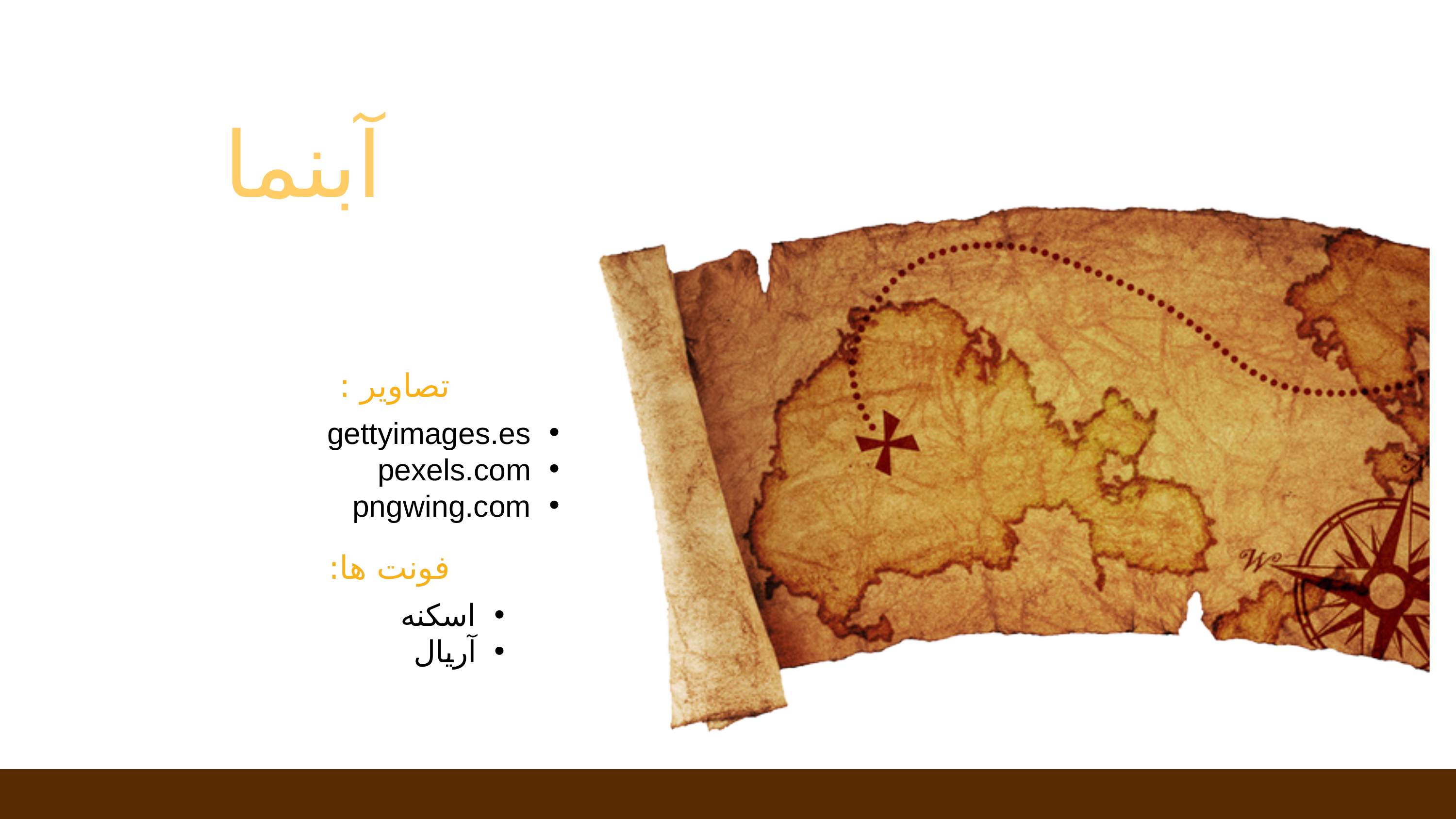

آبنما
تصاویر :
gettyimages.es
pexels.com
pngwing.com
فونت ها:
اسکنه
آریال